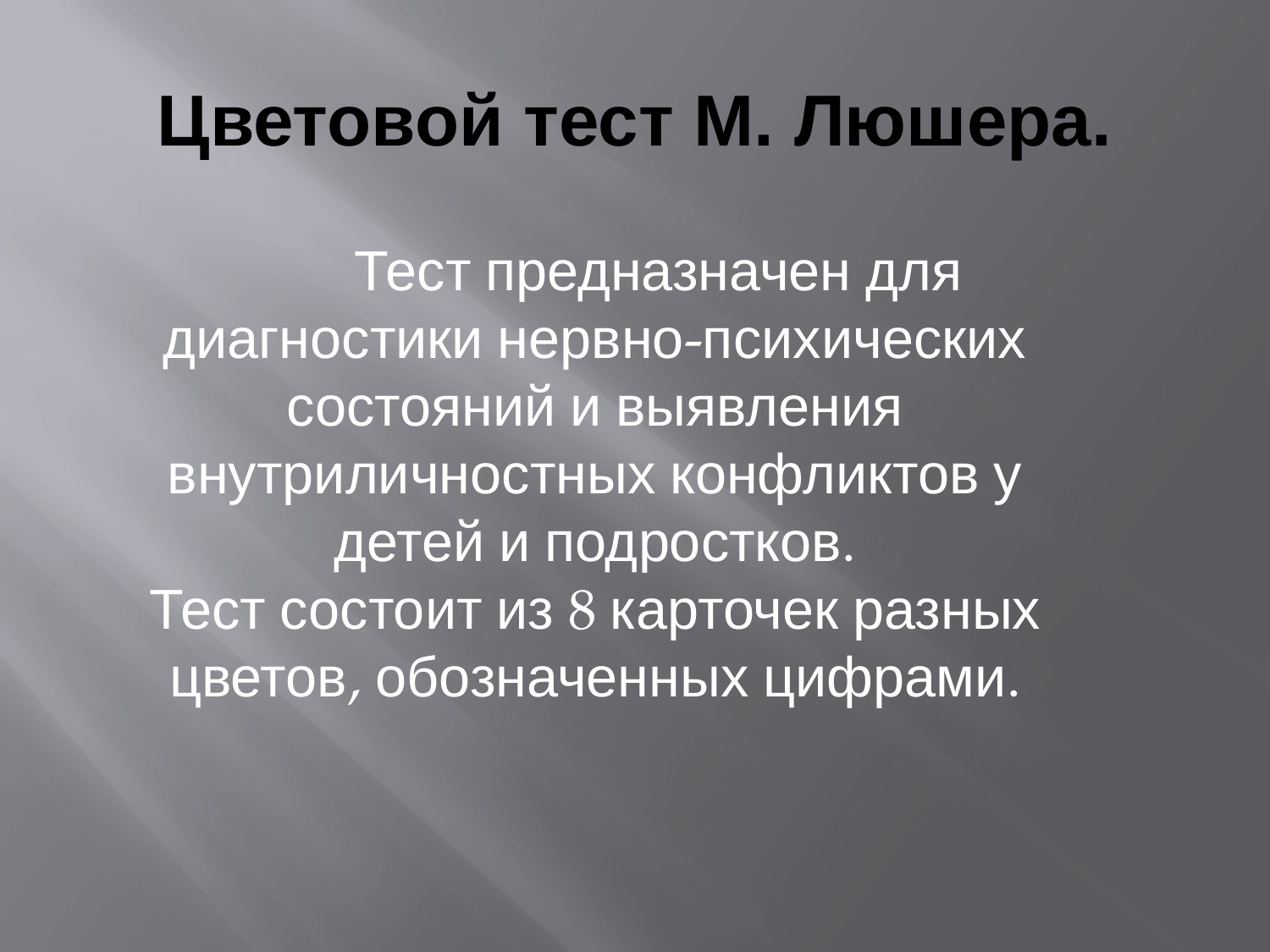

# Цветовой тест М. Люшера.
	Тест предназначен для диагностики нервно-психических состояний и выявления внутриличностных конфликтов у детей и подростков.
Тест состоит из 8 карточек разных цветов, обозначенных цифрами.